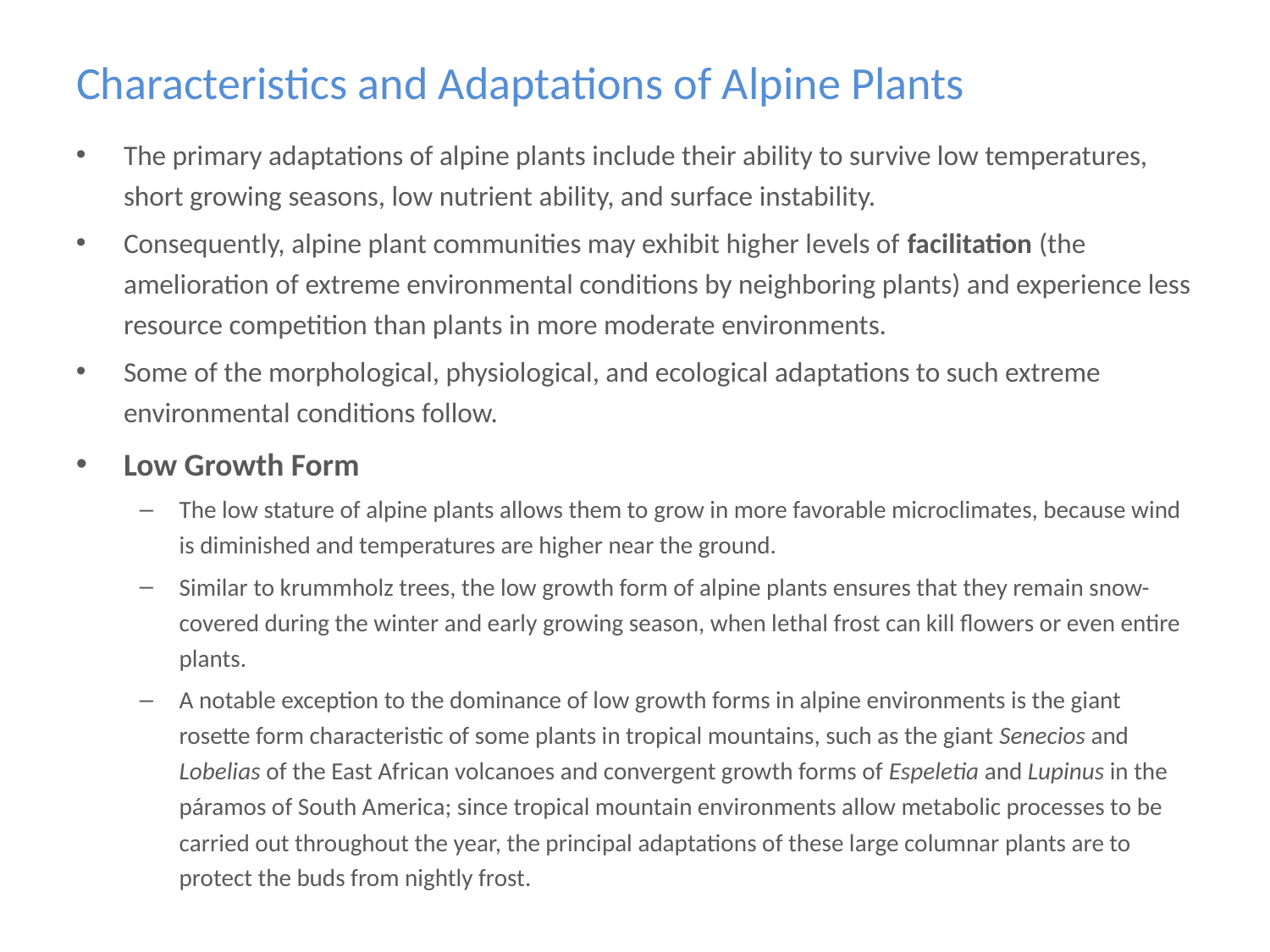

# Characteristics and Adaptations of Alpine Plants
The primary adaptations of alpine plants include their ability to survive low temperatures, short growing seasons, low nutrient ability, and surface instability.
Consequently, alpine plant communities may exhibit higher levels of facilitation (the amelioration of extreme environmental conditions by neighboring plants) and experience less resource competition than plants in more moderate environments.
Some of the morphological, physiological, and ecological adaptations to such extreme environmental conditions follow.
Low Growth Form
The low stature of alpine plants allows them to grow in more favorable microclimates, because wind is diminished and temperatures are higher near the ground.
Similar to krummholz trees, the low growth form of alpine plants ensures that they remain snow-covered during the winter and early growing season, when lethal frost can kill flowers or even entire plants.
A notable exception to the dominance of low growth forms in alpine environments is the giant rosette form characteristic of some plants in tropical mountains, such as the giant Senecios and Lobelias of the East African volcanoes and convergent growth forms of Espeletia and Lupinus in the páramos of South America; since tropical mountain environments allow metabolic processes to be carried out throughout the year, the principal adaptations of these large columnar plants are to protect the buds from nightly frost.